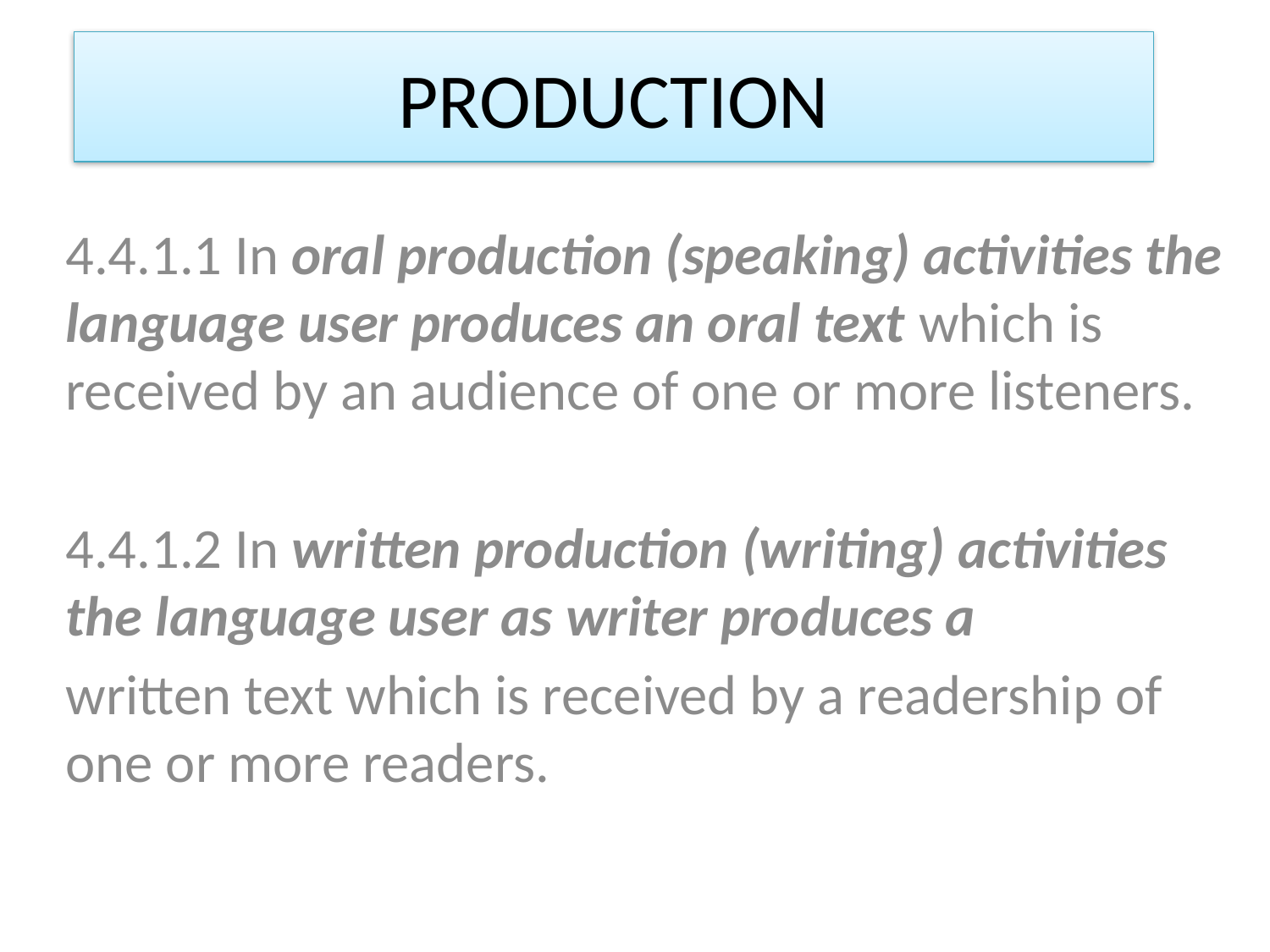

# PRODUCTION
4.4.1.1 In oral production (speaking) activities the language user produces an oral text which is received by an audience of one or more listeners.

4.4.1.2 In written production (writing) activities the language user as writer produces a
written text which is received by a readership of one or more readers.